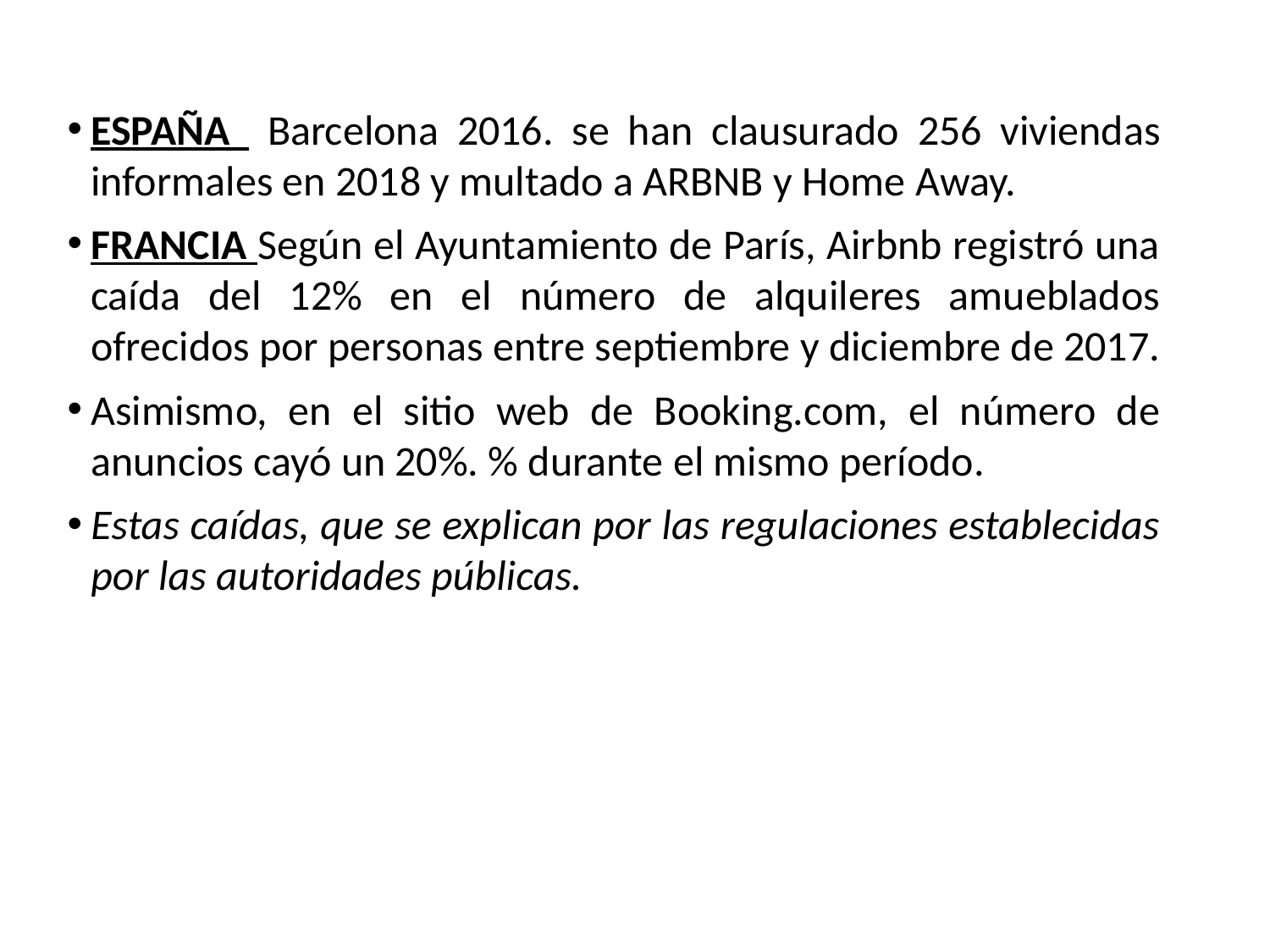

ESPAÑA  Barcelona 2016. se han clausurado 256 viviendas informales en 2018 y multado a ARBNB y Home Away.
FRANCIA Según el Ayuntamiento de París, Airbnb registró una caída del 12% en el número de alquileres amueblados ofrecidos por personas entre septiembre y diciembre de 2017.
Asimismo, en el sitio web de Booking.com, el número de anuncios cayó un 20%. % durante el mismo período.
Estas caídas, que se explican por las regulaciones establecidas por las autoridades públicas.